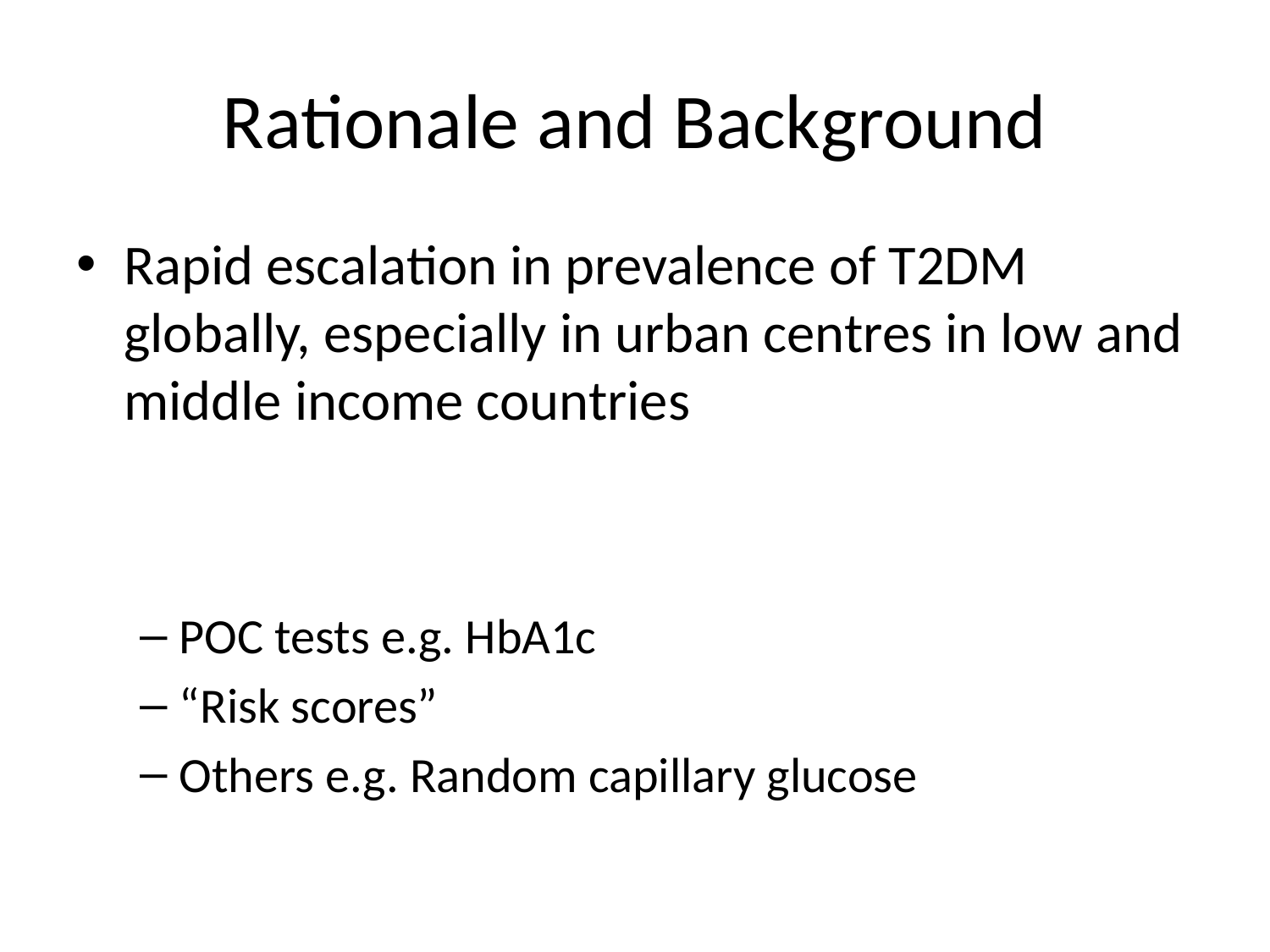

# Rationale and Background
Rapid escalation in prevalence of T2DM globally, especially in urban centres in low and middle income countries

POC tests e.g. HbA1c
“Risk scores”
Others e.g. Random capillary glucose